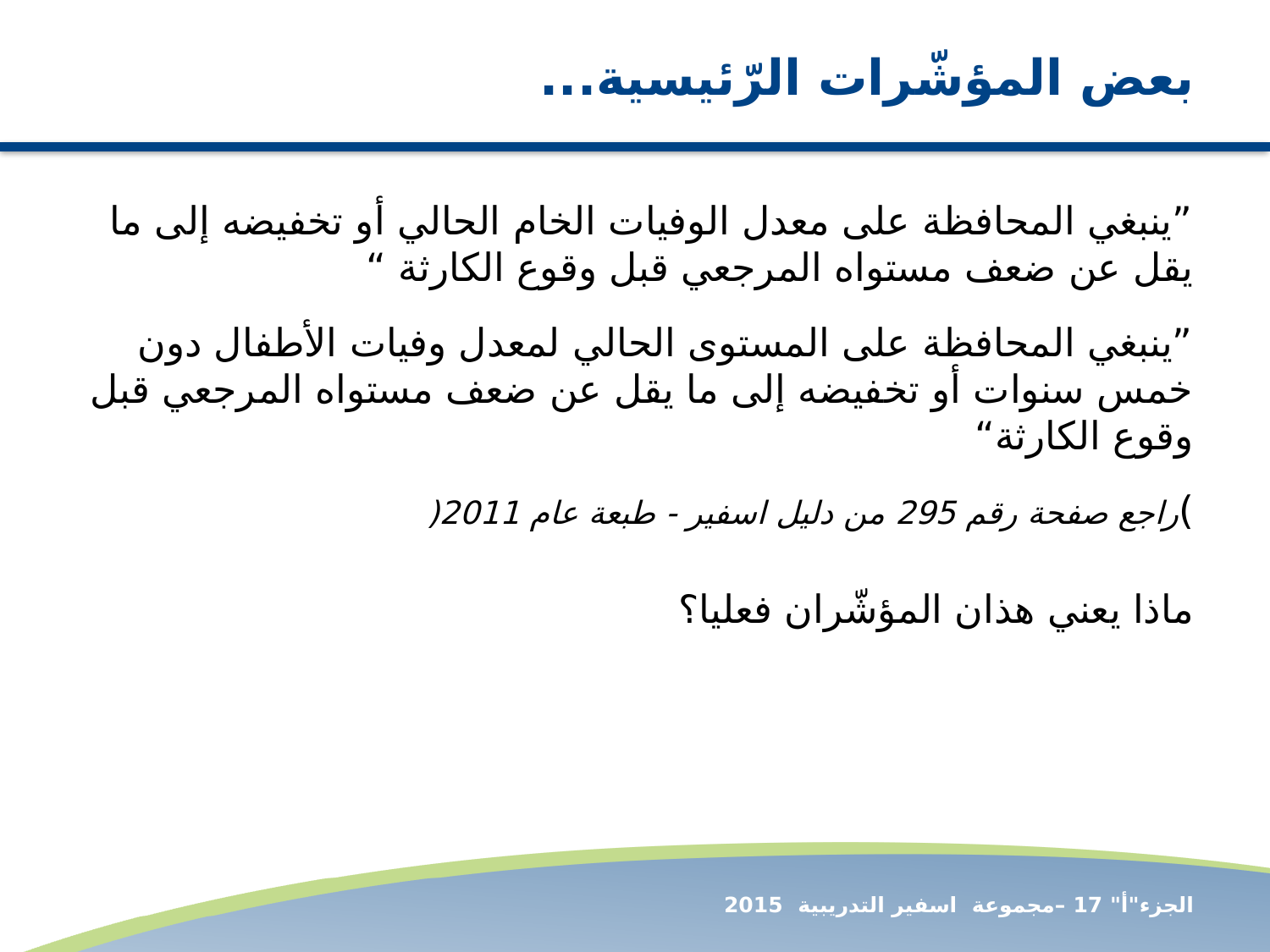

# بعض المؤشّرات الرّئيسية...
”ينبغي المحافظة على معدل الوفيات الخام الحالي أو تخفيضه إلى ما يقل عن ضعف مستواه المرجعي قبل وقوع الكارثة “
”ينبغي المحافظة على المستوى الحالي لمعدل وفيات الأطفال دون خمس سنوات أو تخفيضه إلى ما يقل عن ضعف مستواه المرجعي قبل وقوع الكارثة“
)راجع صفحة رقم 295 من دليل اسفير - طبعة عام 2011(
ماذا يعني هذان المؤشّران فعليا؟

الجزء"أ" 17 –مجموعة  اسفير التدريبية  2015